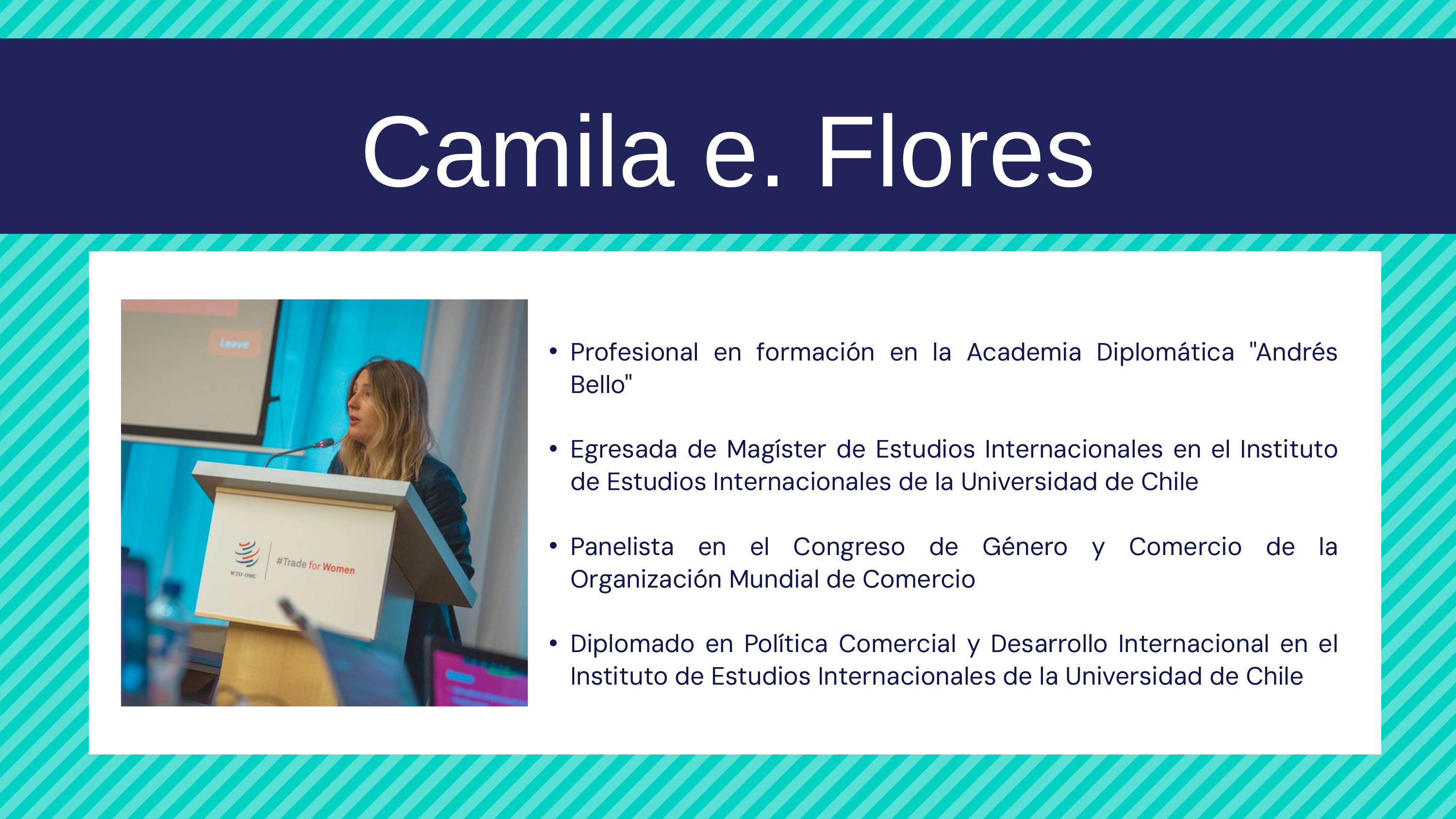

Camila e. Flores

Profesional en formación en la Academia Diplomática "Andrés Bello"

Egresada de Magíster de Estudios Internacionales en el Instituto de Estudios Internacionales de la Universidad de Chile

Panelista en el Congreso de Género y Comercio de la Organización Mundial de Comercio

Diplomado en Política Comercial y Desarrollo Internacional en el Instituto de Estudios Internacionales de la Universidad de Chile